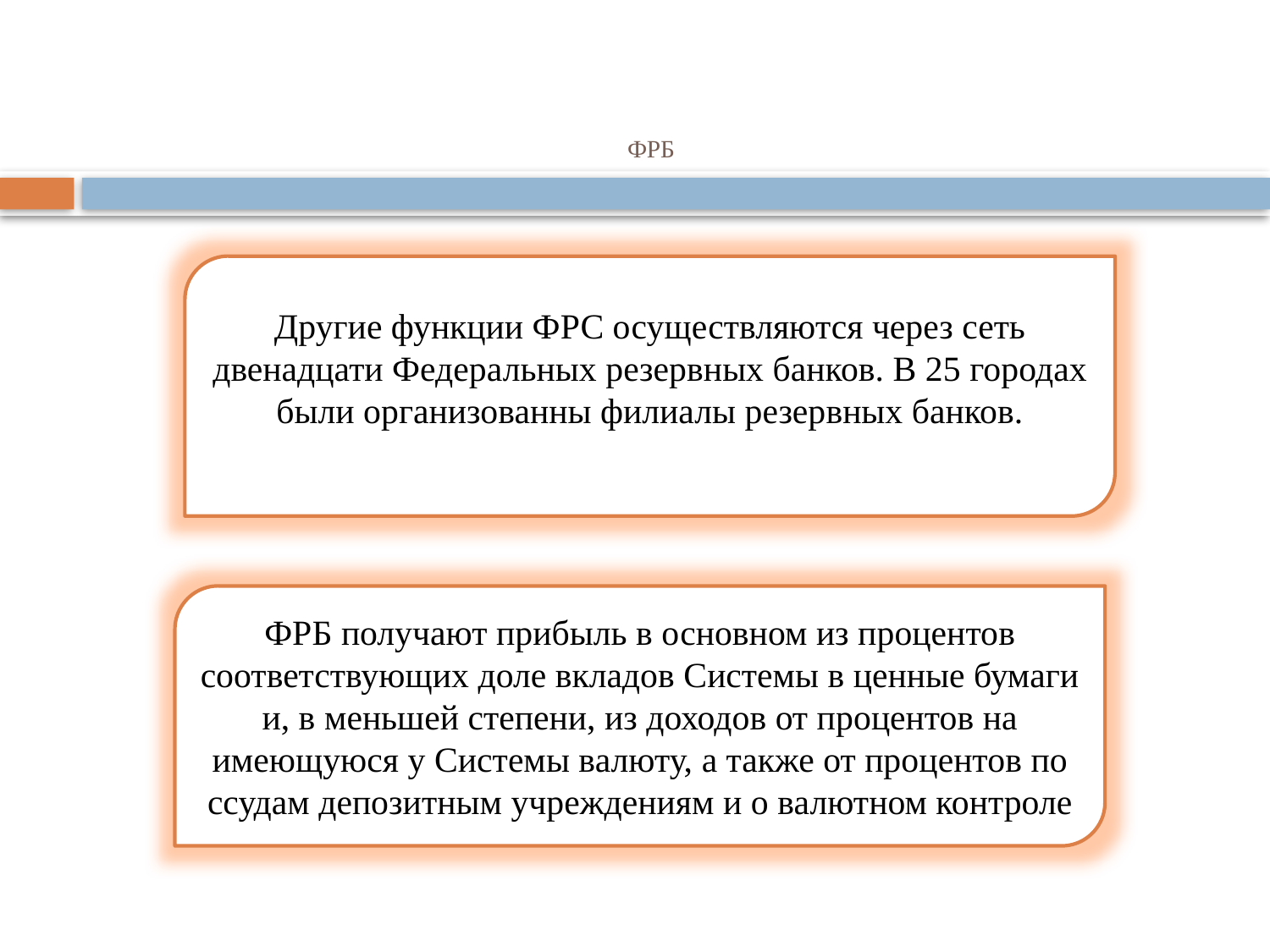

# ФРБ

Другие функции ФРС осуществляются через сеть двенадцати Федеральных резервных банков. В 25 городах были организованны филиалы резервных банков.

ФРБ получают прибыль в основном из процентов соответствующих доле вкладов Системы в ценные бумаги и, в меньшей степени, из доходов от процентов на имеющуюся у Системы валюту, а также от процентов по ссудам депозитным учреждениям и о валютном контроле